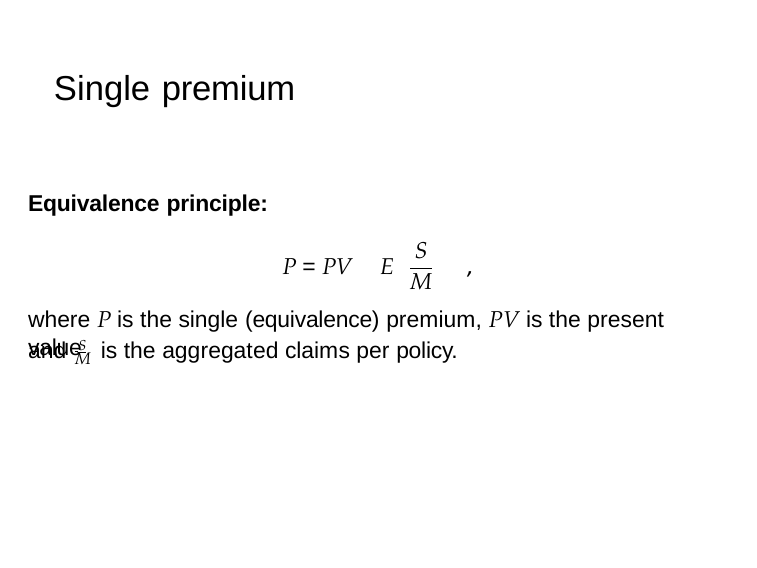

# Single premium
Equivalence principle:

S
P = PV	E
,
M

where P is the single (equivalence) premium, PV is the present value
and  S is the aggregated claims per policy.
M